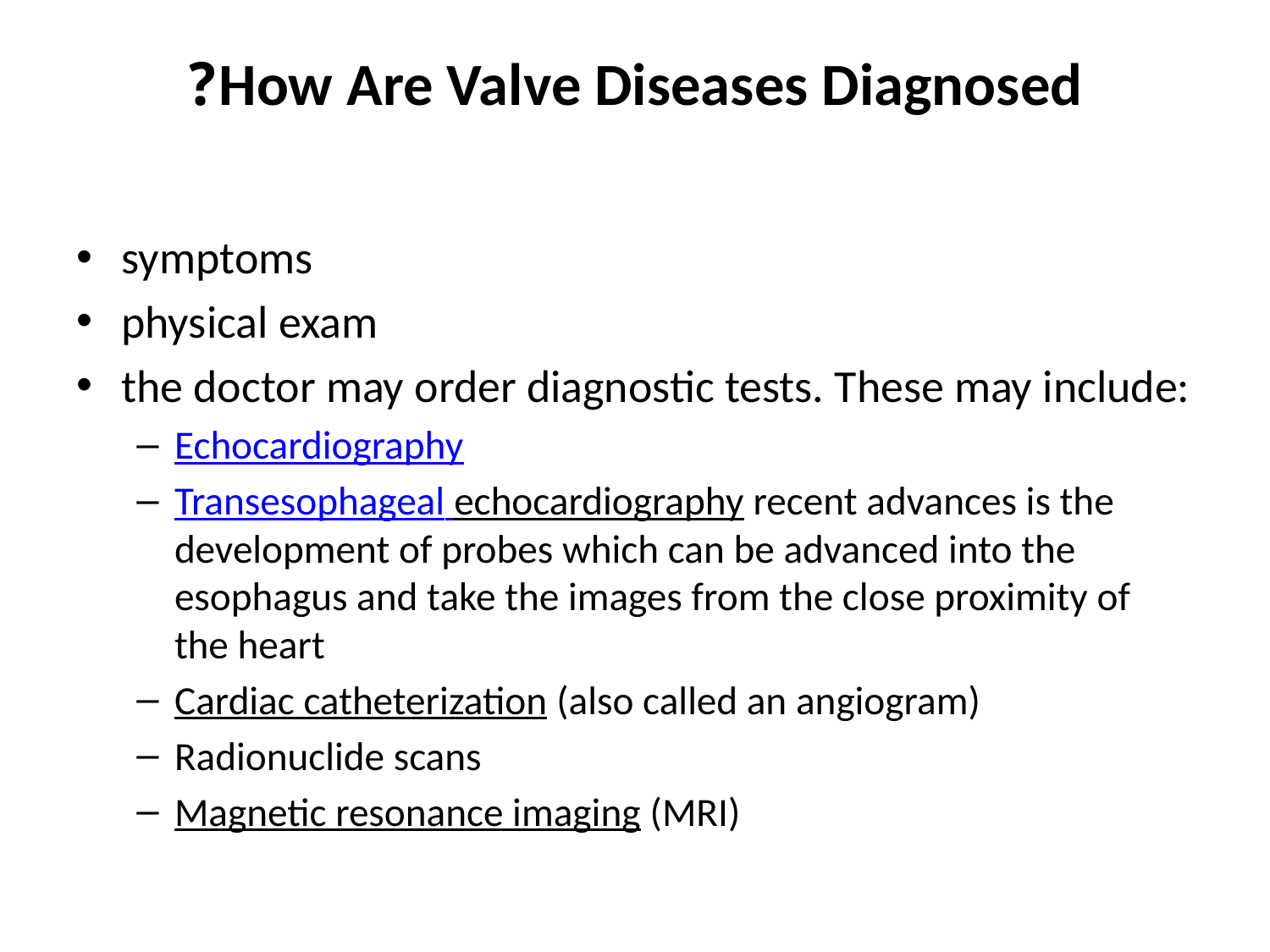

# How Are Valve Diseases Diagnosed?
symptoms
physical exam
the doctor may order diagnostic tests. These may include:
Echocardiography
Transesophageal echocardiography recent advances is the development of probes which can be advanced into the esophagus and take the images from the close proximity of the heart
Cardiac catheterization (also called an angiogram)
Radionuclide scans
Magnetic resonance imaging (MRI)